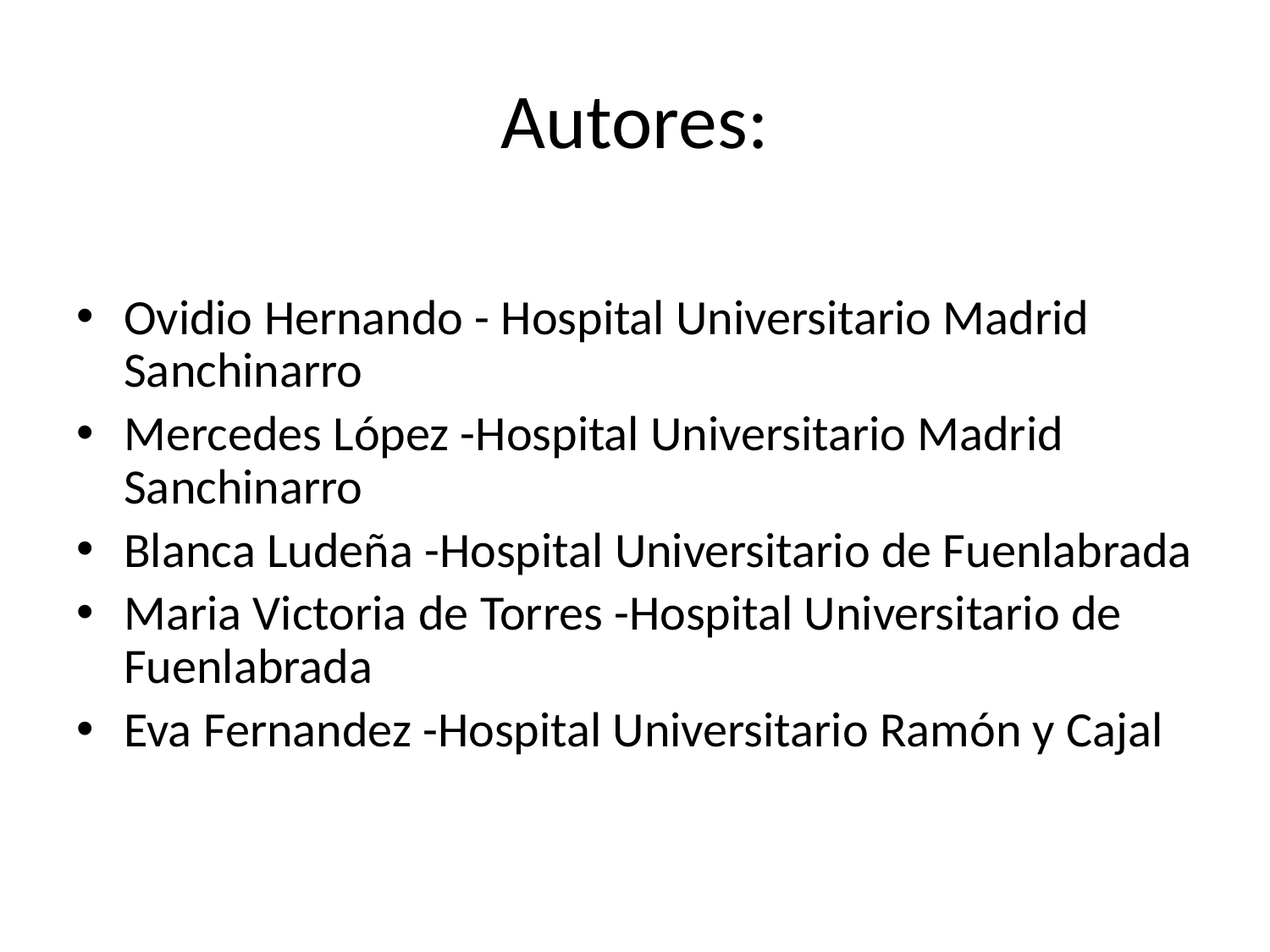

# Autores:

Ovidio Hernando - Hospital Universitario Madrid Sanchinarro
Mercedes López -Hospital Universitario Madrid Sanchinarro
Blanca Ludeña -Hospital Universitario de Fuenlabrada
Maria Victoria de Torres -Hospital Universitario de Fuenlabrada
Eva Fernandez -Hospital Universitario Ramón y Cajal